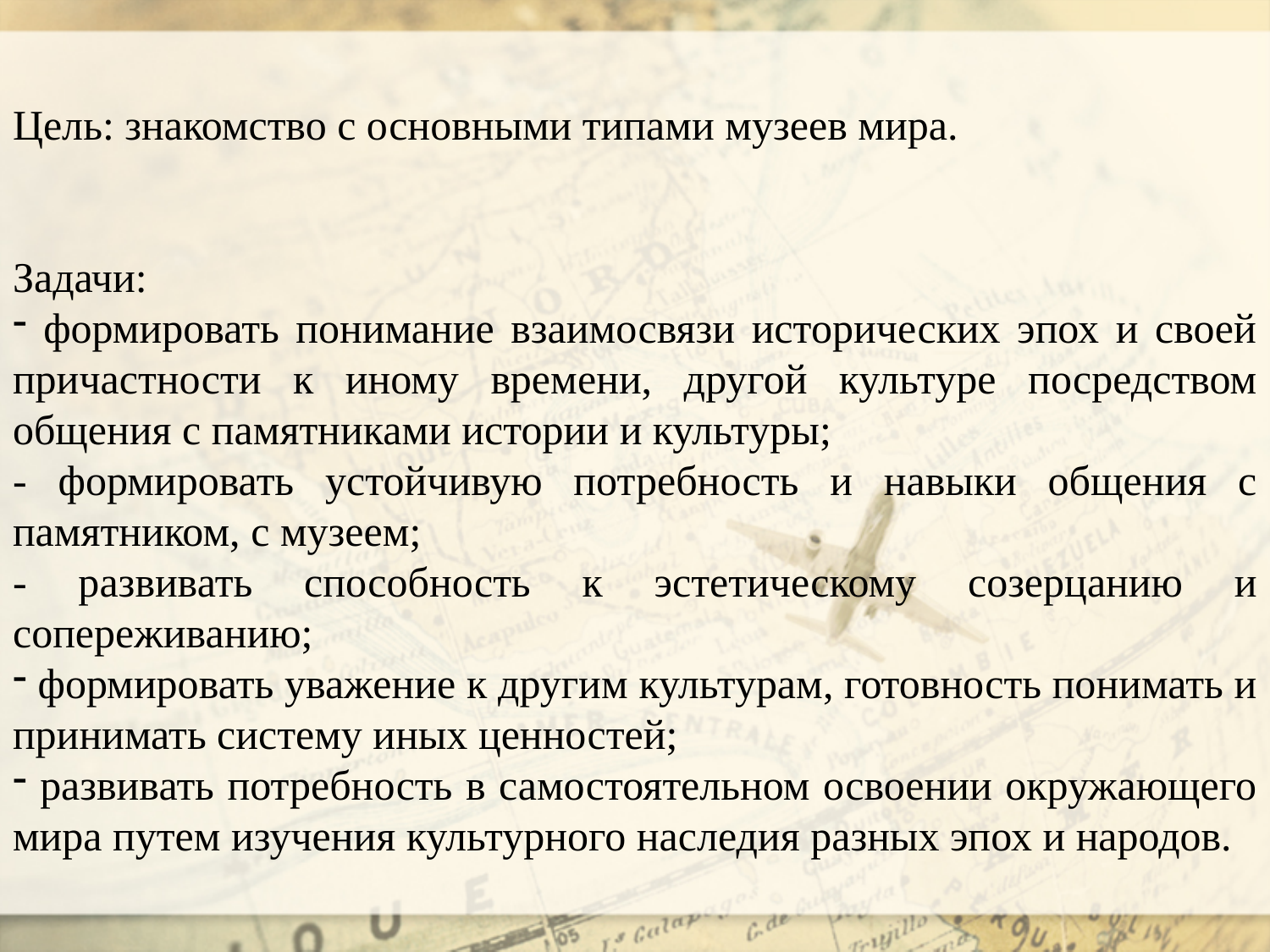

Цель: знакомство с основными типами музеев мира.

Задачи:
 формировать понимание взаимосвязи исторических эпох и своей причастности к иному времени, другой культуре посредством общения с памятниками истории и культуры;
- формировать устойчивую потребность и навыки общения с памятником, с музеем;
- развивать способность к эстетическому созерцанию и сопереживанию;
 формировать уважение к другим культурам, готовность понимать и принимать систему иных ценностей;
 развивать потребность в самостоятельном освоении окружающего мира путем изучения культурного наследия разных эпох и народов.